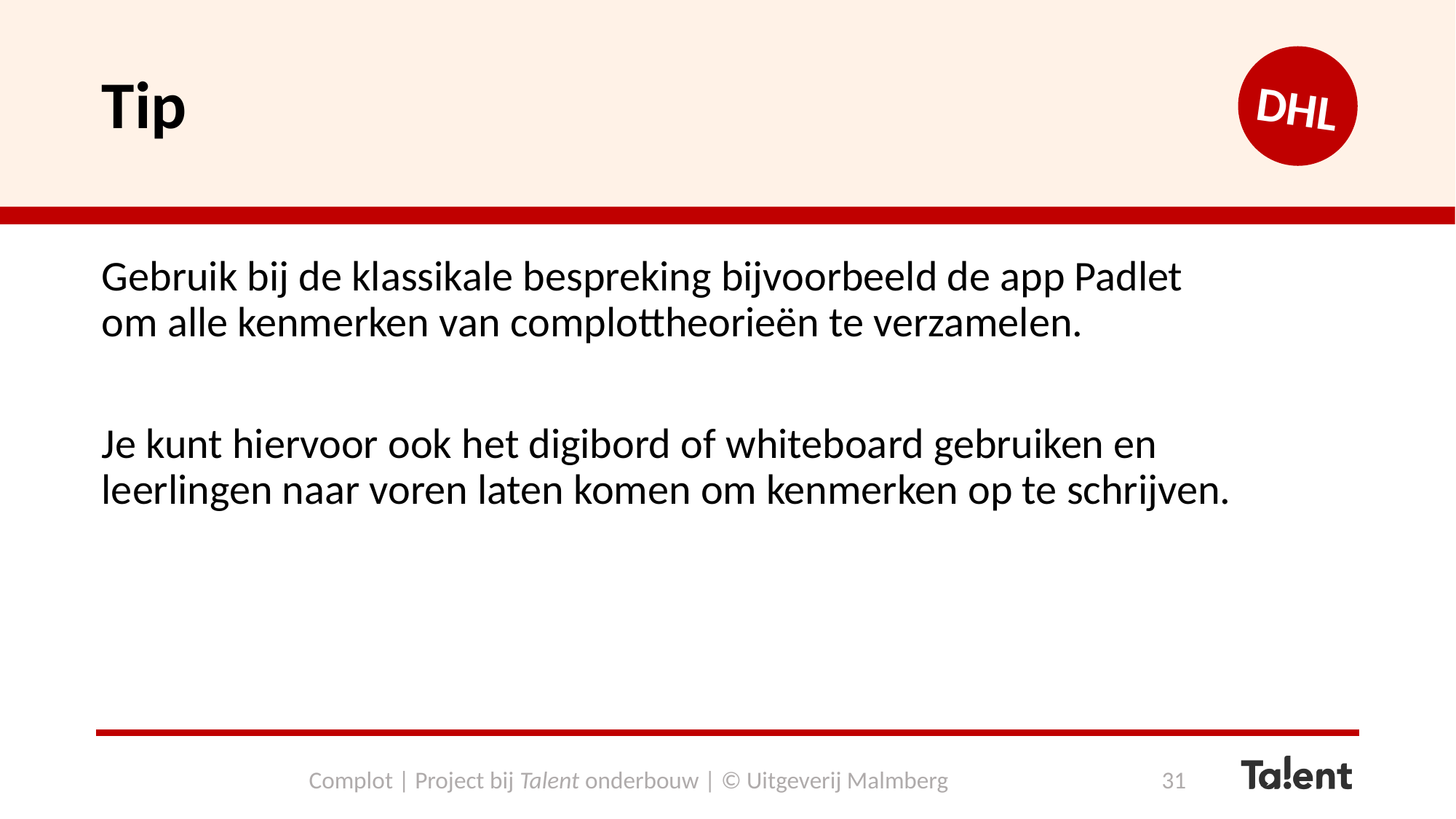

# Tip
DHL
Gebruik bij de klassikale bespreking bijvoorbeeld de app Padlet om alle kenmerken van complottheorieën te verzamelen.

Je kunt hiervoor ook het digibord of whiteboard gebruiken en leerlingen naar voren laten komen om kenmerken op te schrijven.
Complot | Project bij Talent onderbouw | © Uitgeverij Malmberg
31